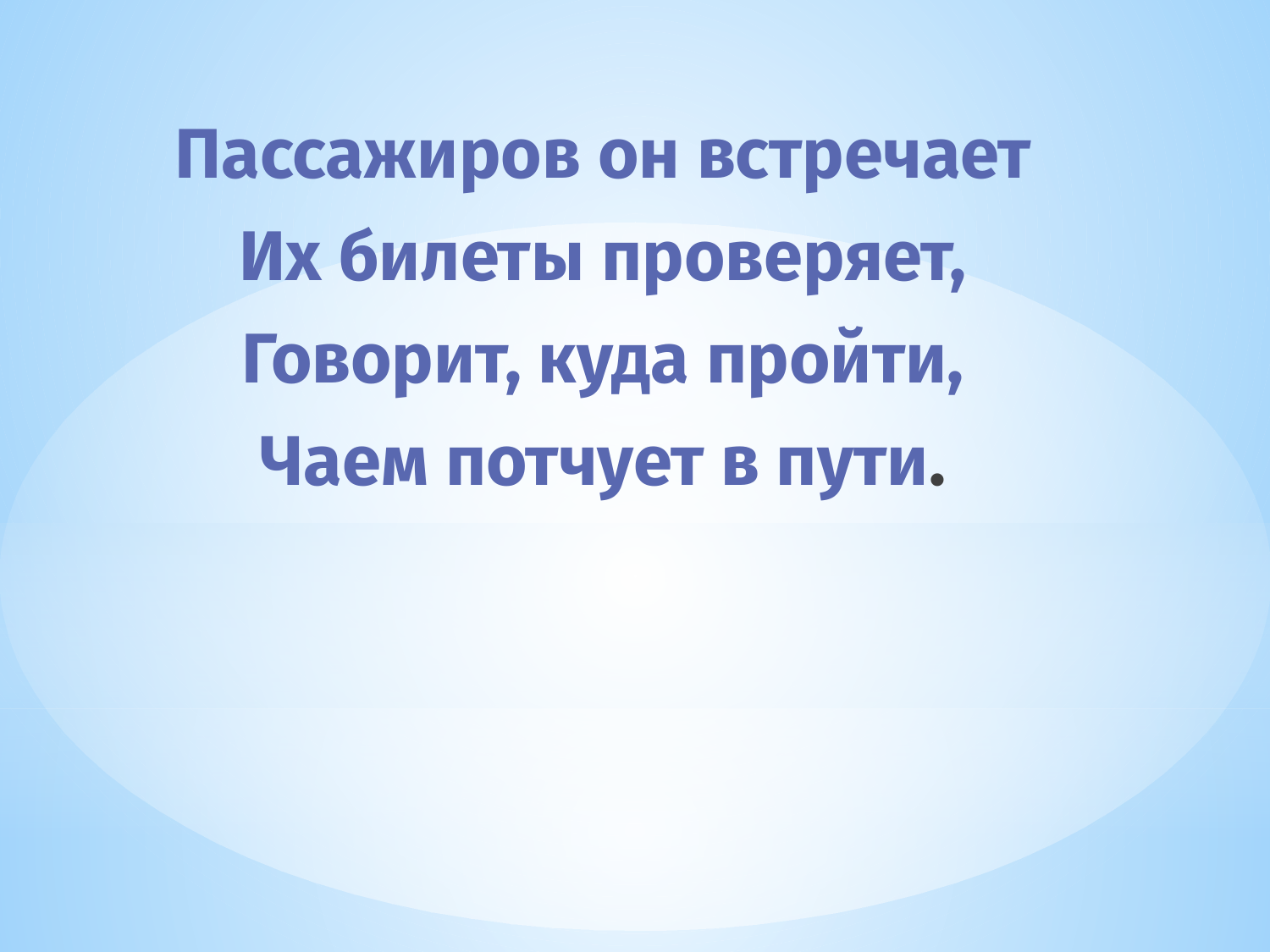

Пассажиров он встречает
Их билеты проверяет,
Говорит, куда пройти,
Чаем потчует в пути.

#